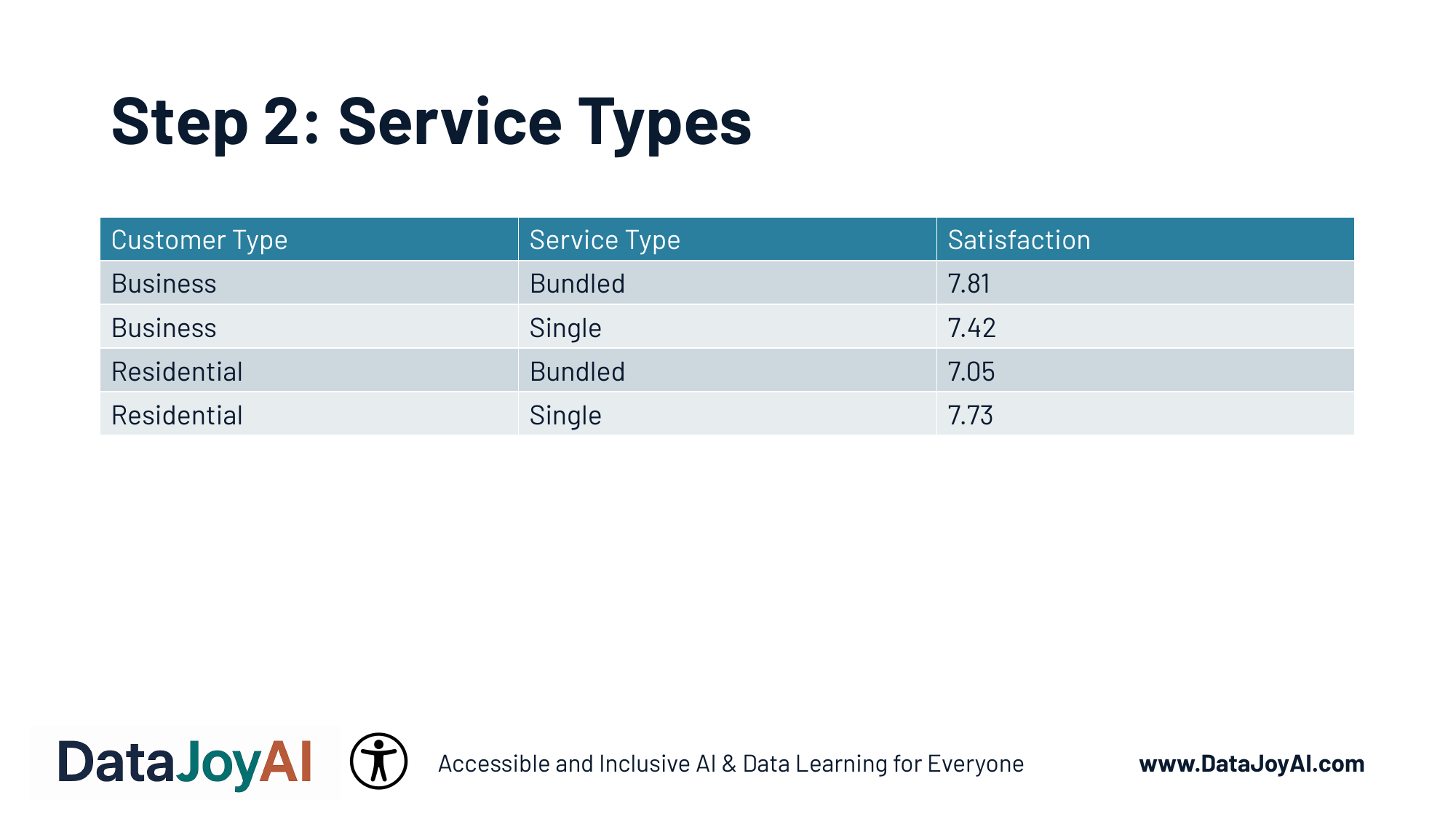

# Step 2: Service Types
| Customer Type | Service Type | Satisfaction |
| --- | --- | --- |
| Business | Bundled | 7.81 |
| Business | Single | 7.42 |
| Residential | Bundled | 7.05 |
| Residential | Single | 7.73 |